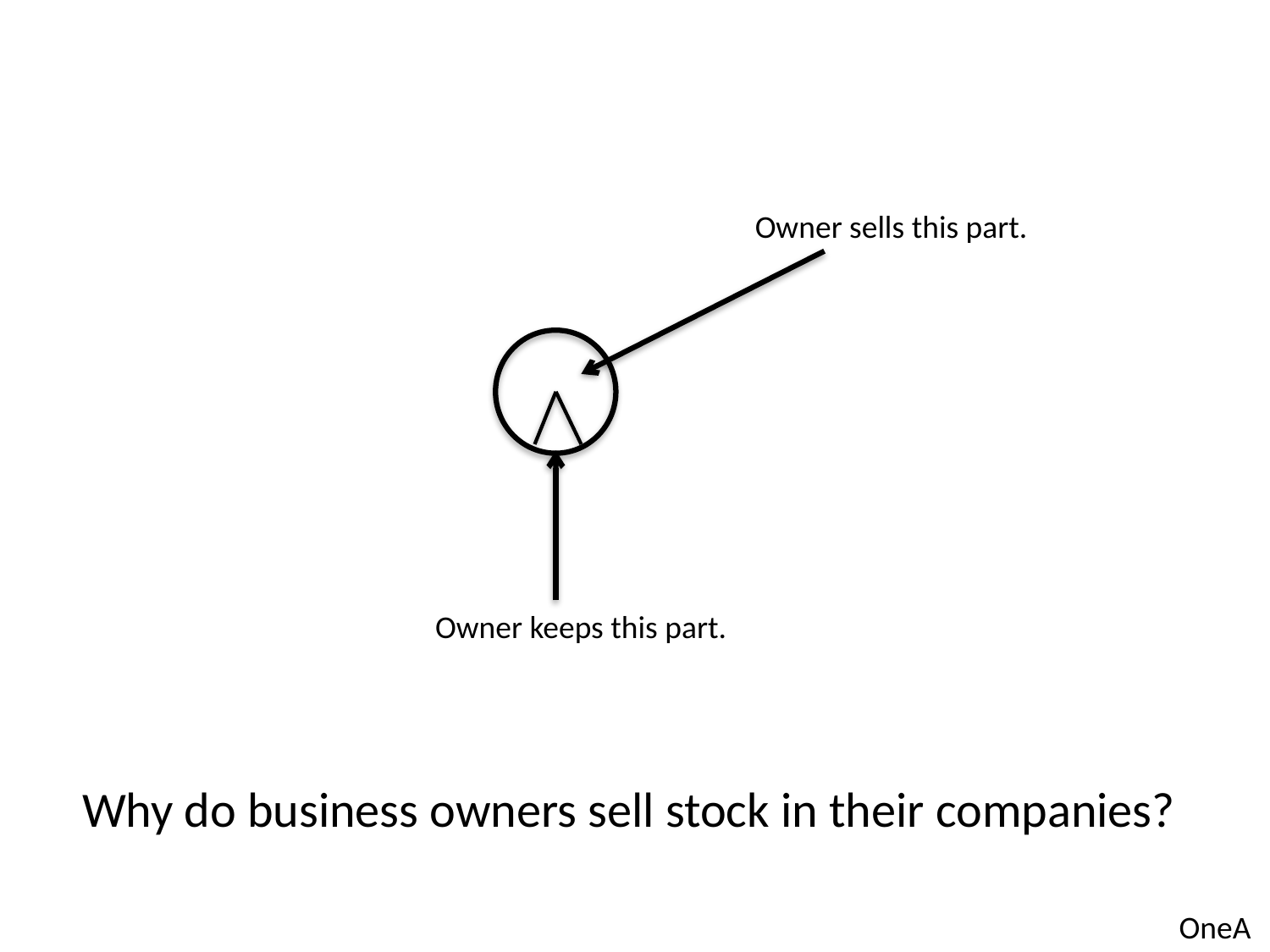

Owner sells this part.

Owner keeps this part.
Why do business owners sell stock in their companies?
OneA